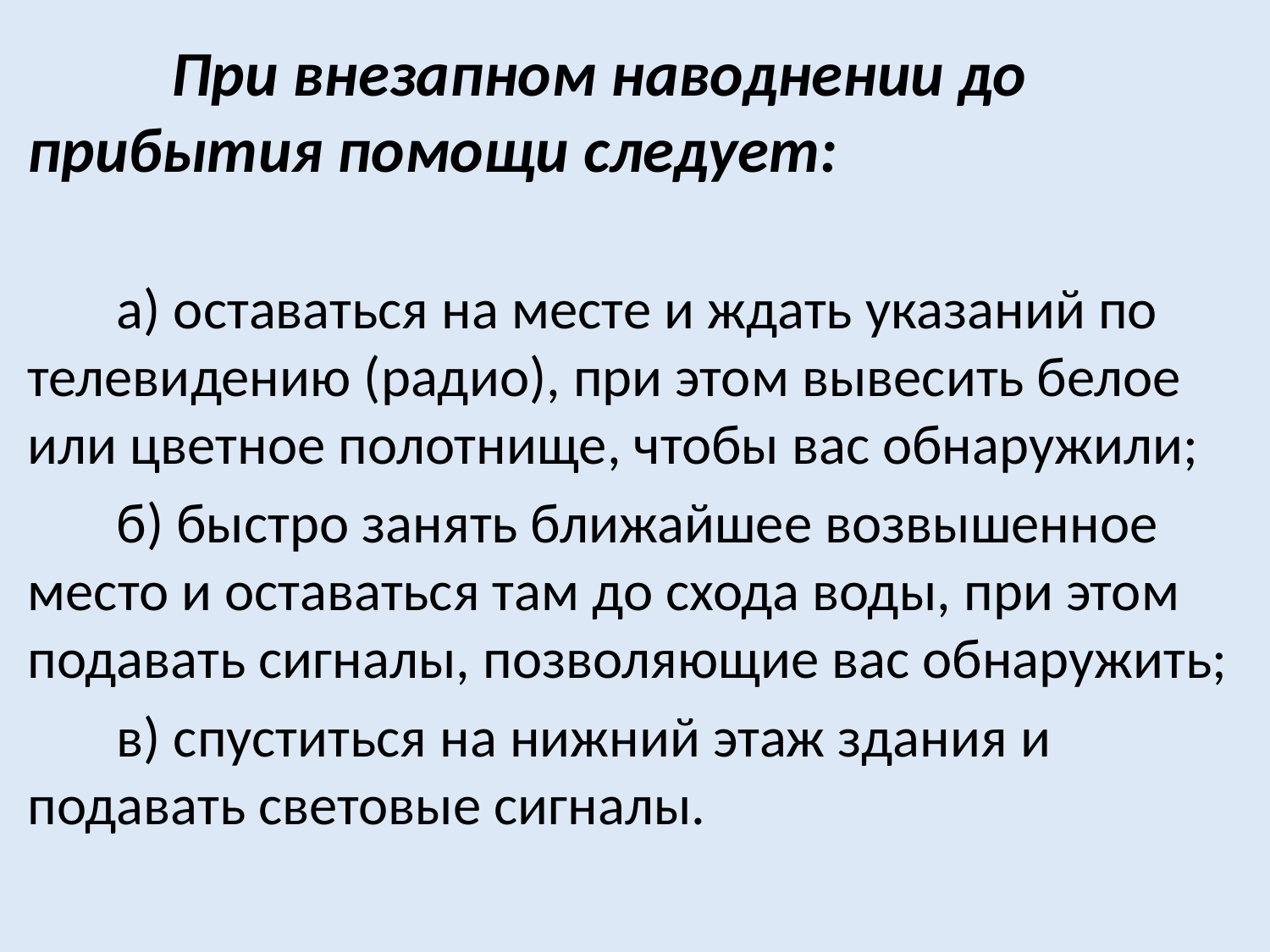

#
          При внезапном наводнении до прибытия помощи следует:
       а) оставаться на месте и ждать указаний по телевидению (радио), при этом вывесить белое или цветное полотнище, чтобы вас обнаружили;
       б) быстро занять ближайшее возвышенное место и оставаться там до схода воды, при этом подавать сигналы, позволяющие вас обнаружить;
       в) спуститься на нижний этаж здания и подавать световые сигналы.